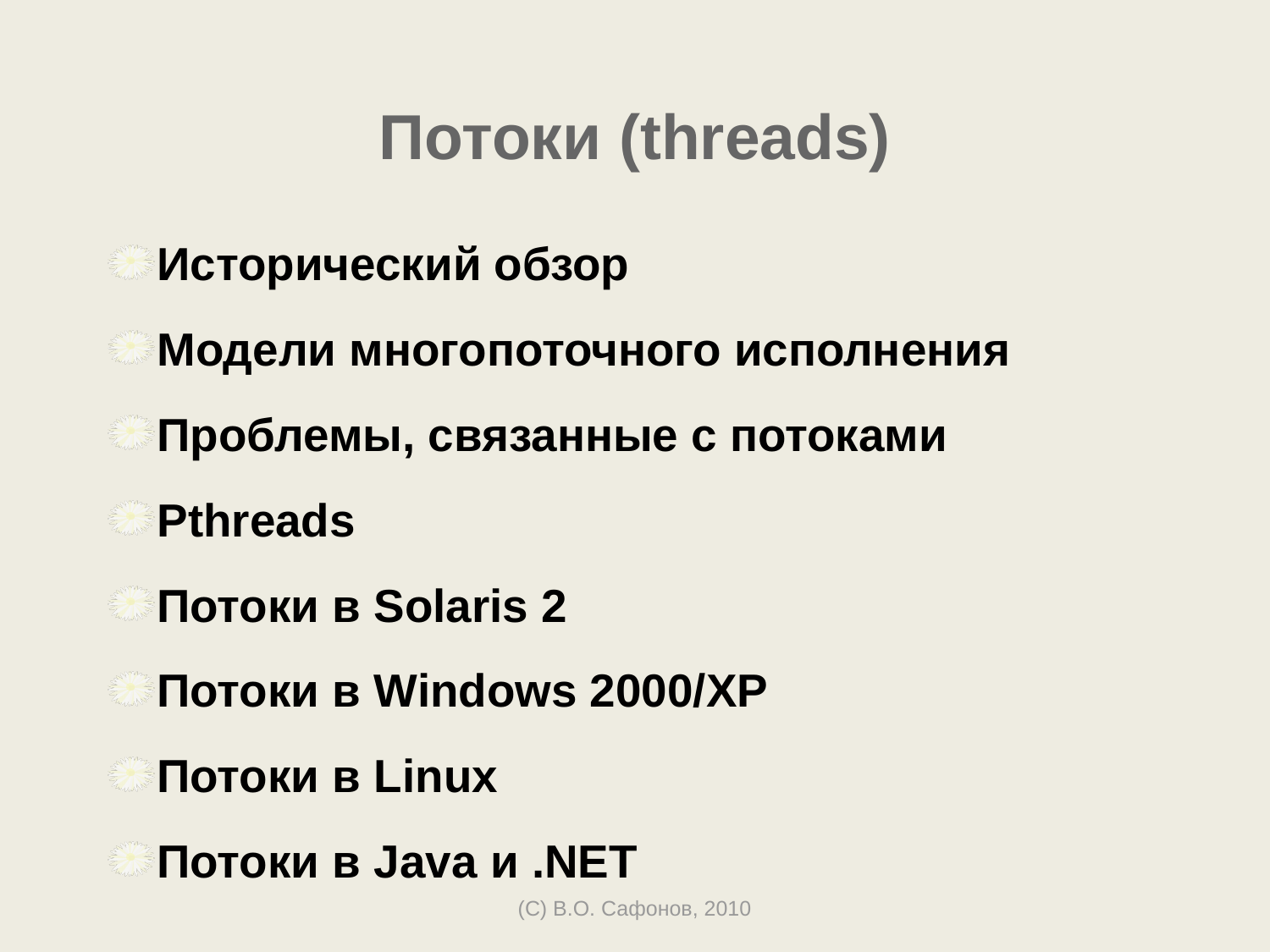

# Потоки (threads)
Исторический обзор
Модели многопоточного исполнения
Проблемы, связанные с потоками
Pthreads
Потоки в Solaris 2
Потоки в Windows 2000/XP
Потоки в Linux
Потоки в Java и .NET

(C) В.О. Сафонов, 2010